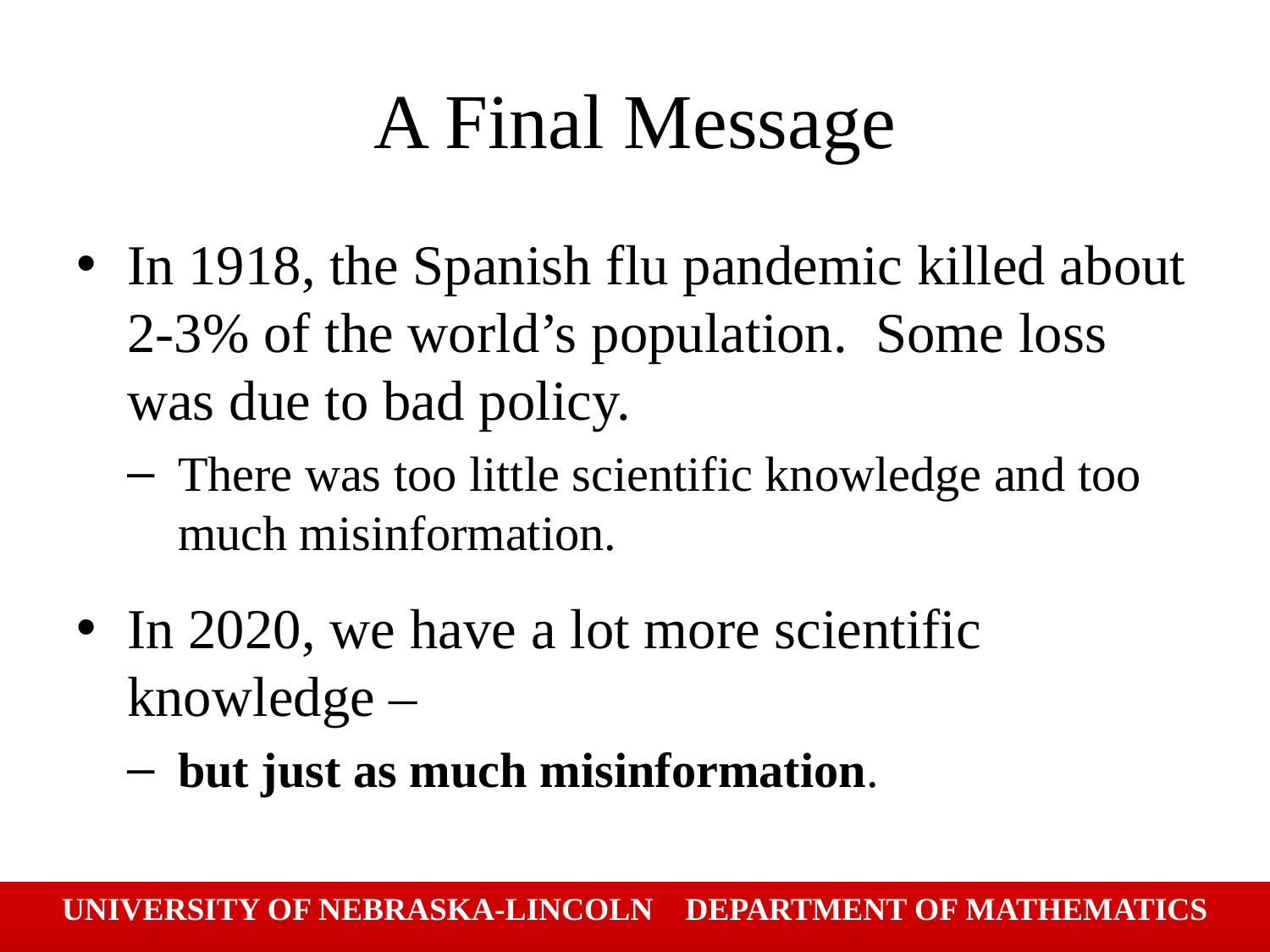

# A Final Message
In 1918, the Spanish flu pandemic killed about 2-3% of the world’s population.  Some loss was due to bad policy.
There was too little scientific knowledge and too much misinformation.
In 2020, we have a lot more scientific knowledge –
but just as much misinformation.